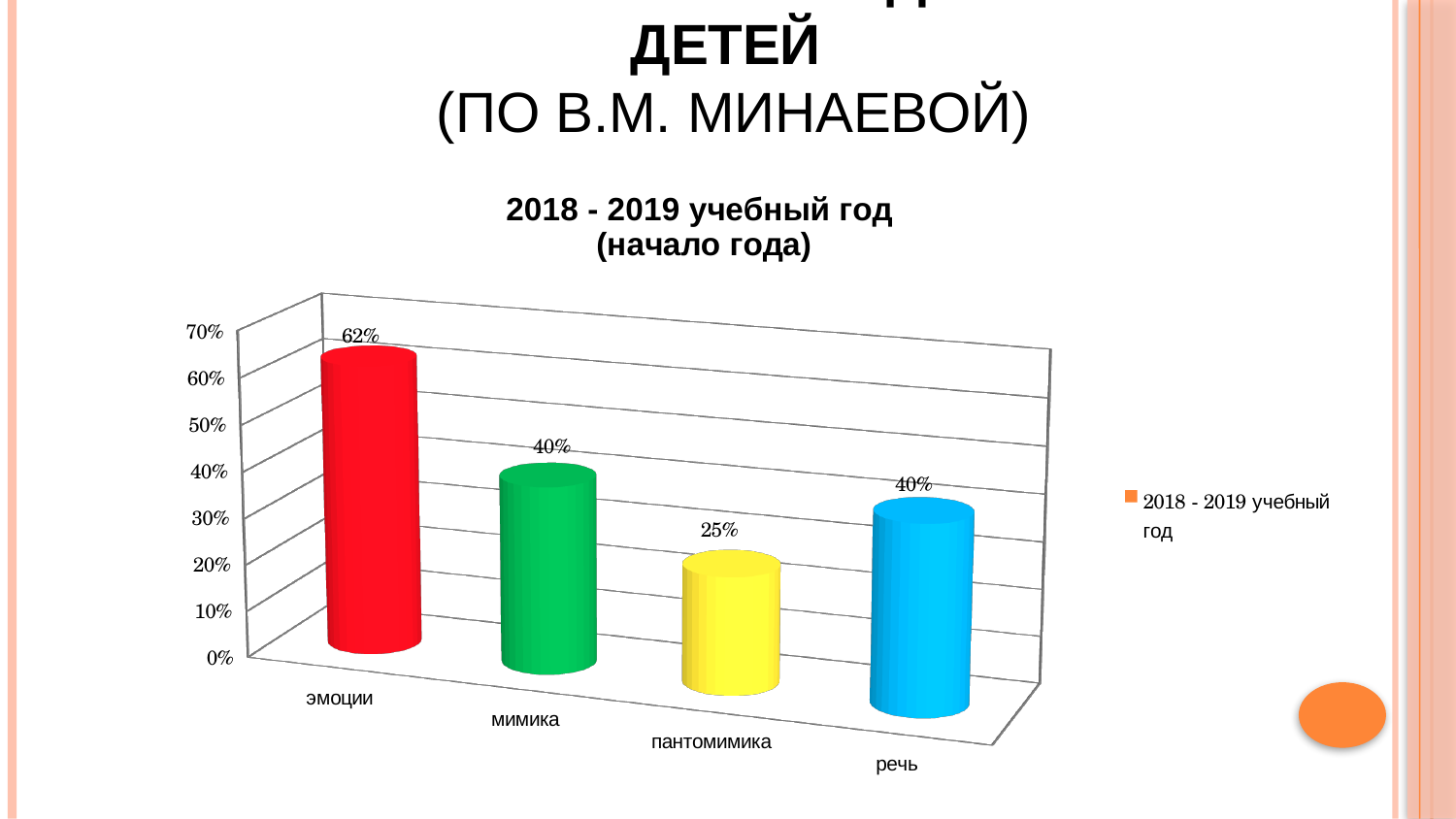

# Результаты обследования детей (по В.М. Минаевой)

[unsupported chart]